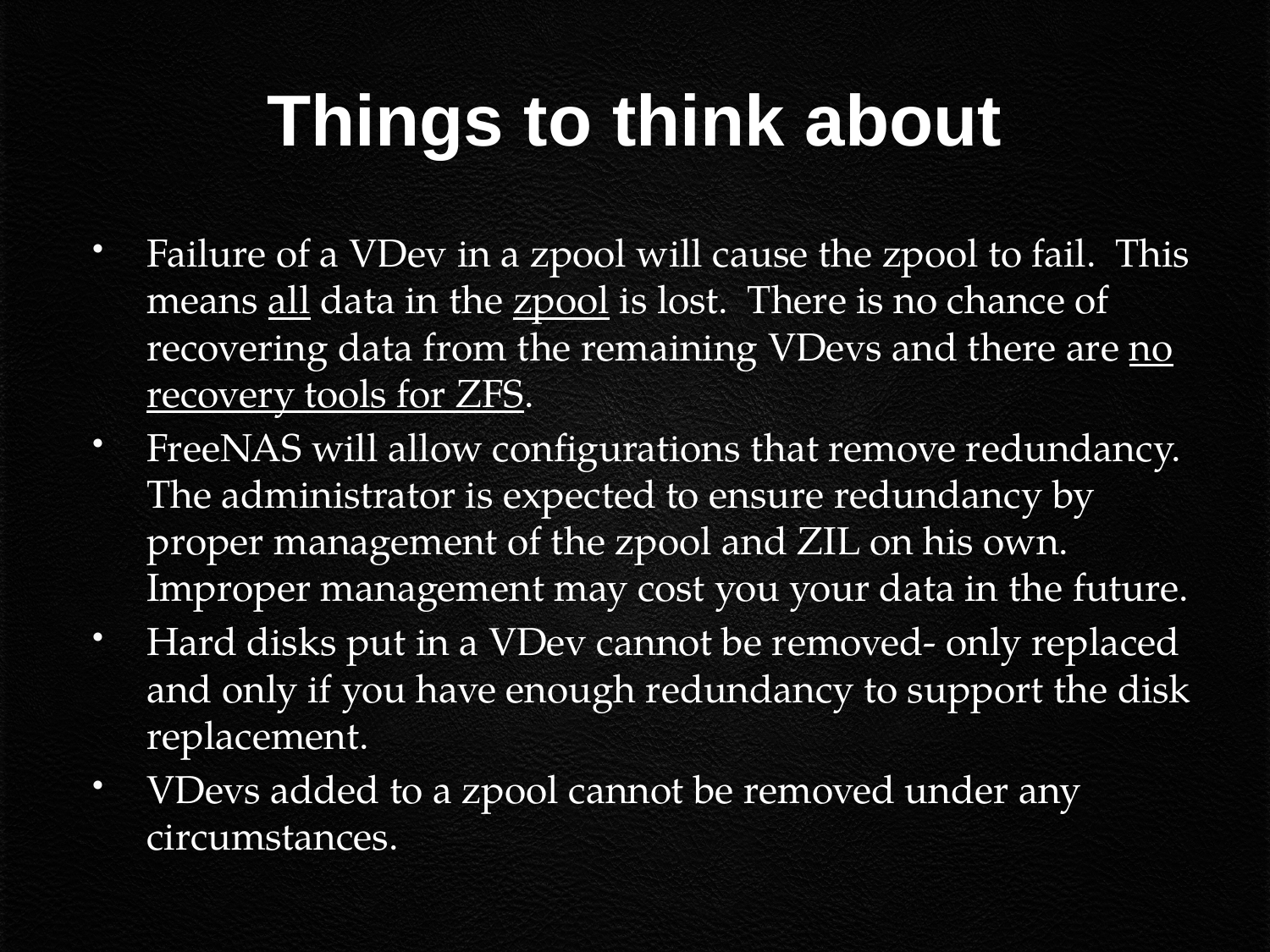

# Things to think about
Failure of a VDev in a zpool will cause the zpool to fail.  This means all data in the zpool is lost.  There is no chance of recovering data from the remaining VDevs and there are no recovery tools for ZFS.
FreeNAS will allow configurations that remove redundancy.  The administrator is expected to ensure redundancy by proper management of the zpool and ZIL on his own.  Improper management may cost you your data in the future.
Hard disks put in a VDev cannot be removed- only replaced and only if you have enough redundancy to support the disk replacement.
VDevs added to a zpool cannot be removed under any circumstances.